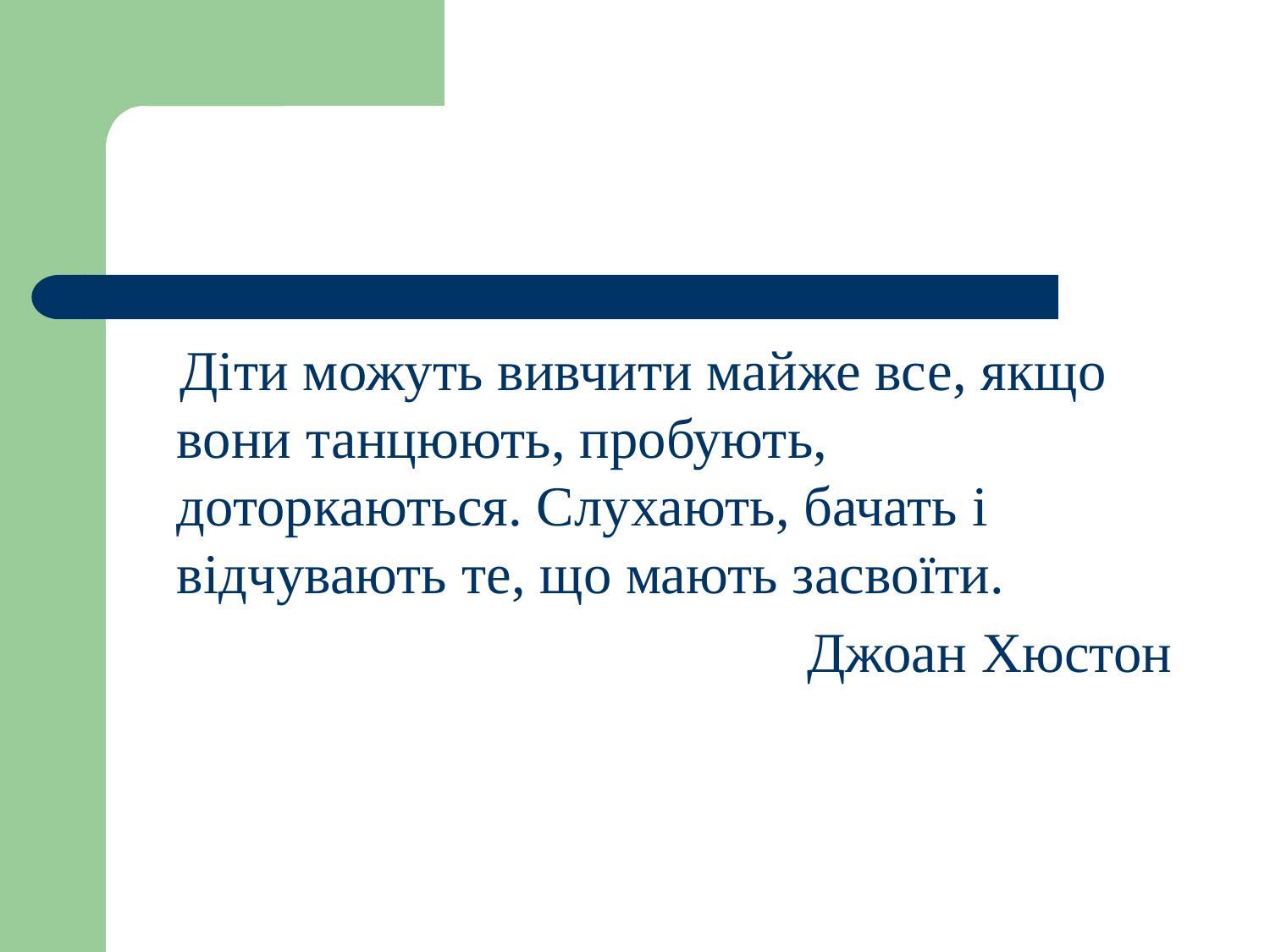

#
Діти можуть вивчити майже все, якщо вони танцюють, пробують, доторкаються. Слухають, бачать і відчувають те, що мають засвоїти.
Джоан Хюстон